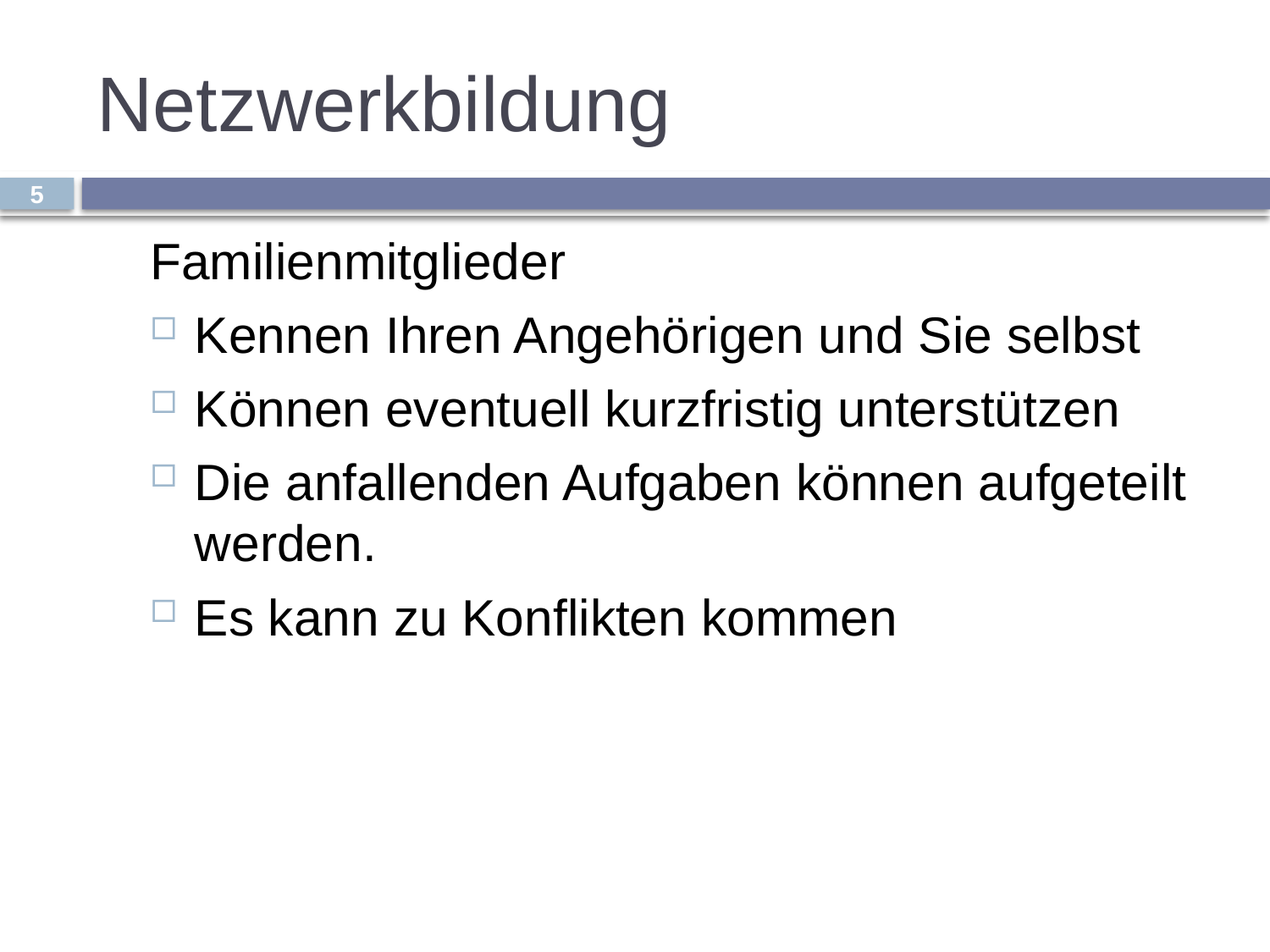

# Netzwerkbildung
5
Familienmitglieder
Kennen Ihren Angehörigen und Sie selbst
Können eventuell kurzfristig unterstützen
Die anfallenden Aufgaben können aufgeteilt werden.
Es kann zu Konflikten kommen